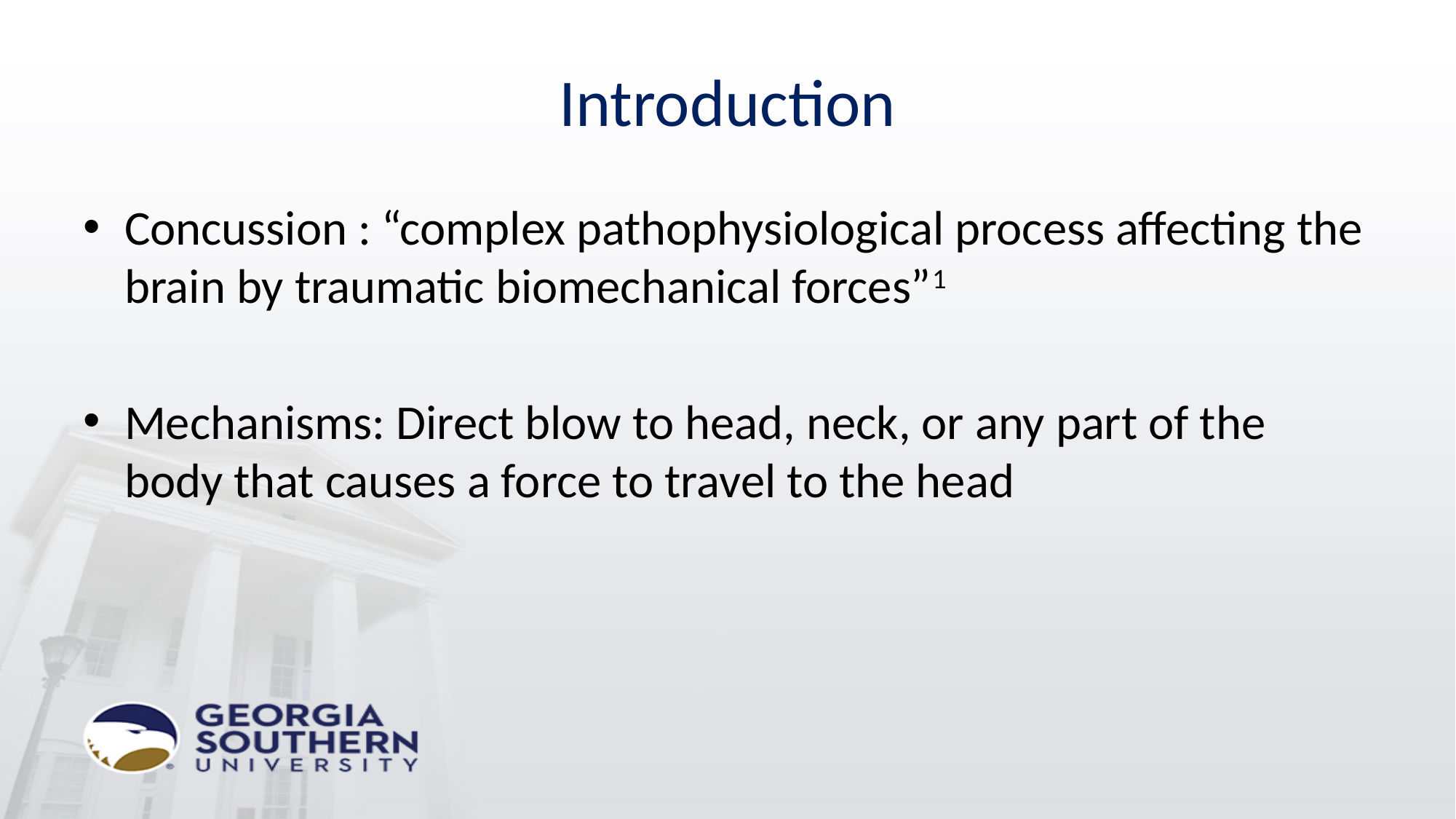

# Introduction
Concussion : “complex pathophysiological process affecting the brain by traumatic biomechanical forces”1

Mechanisms: Direct blow to head, neck, or any part of the body that causes a force to travel to the head